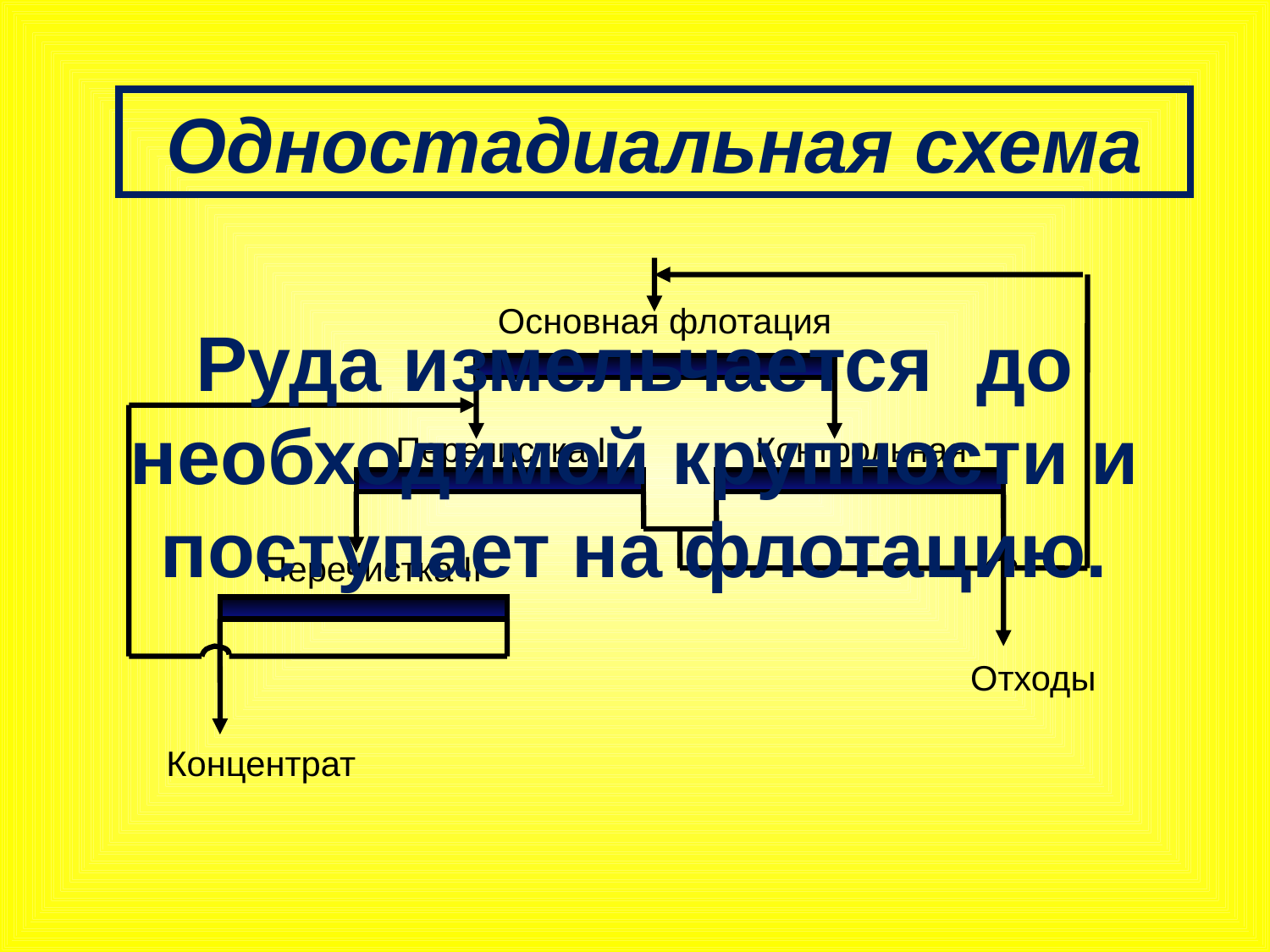

Одностадиальная схема

Основная флотация

Перечистка I
Контрольная

Перечистка II

Отходы

Концентрат
Руда измельчается  до необходимой крупности и поступает на флотацию.